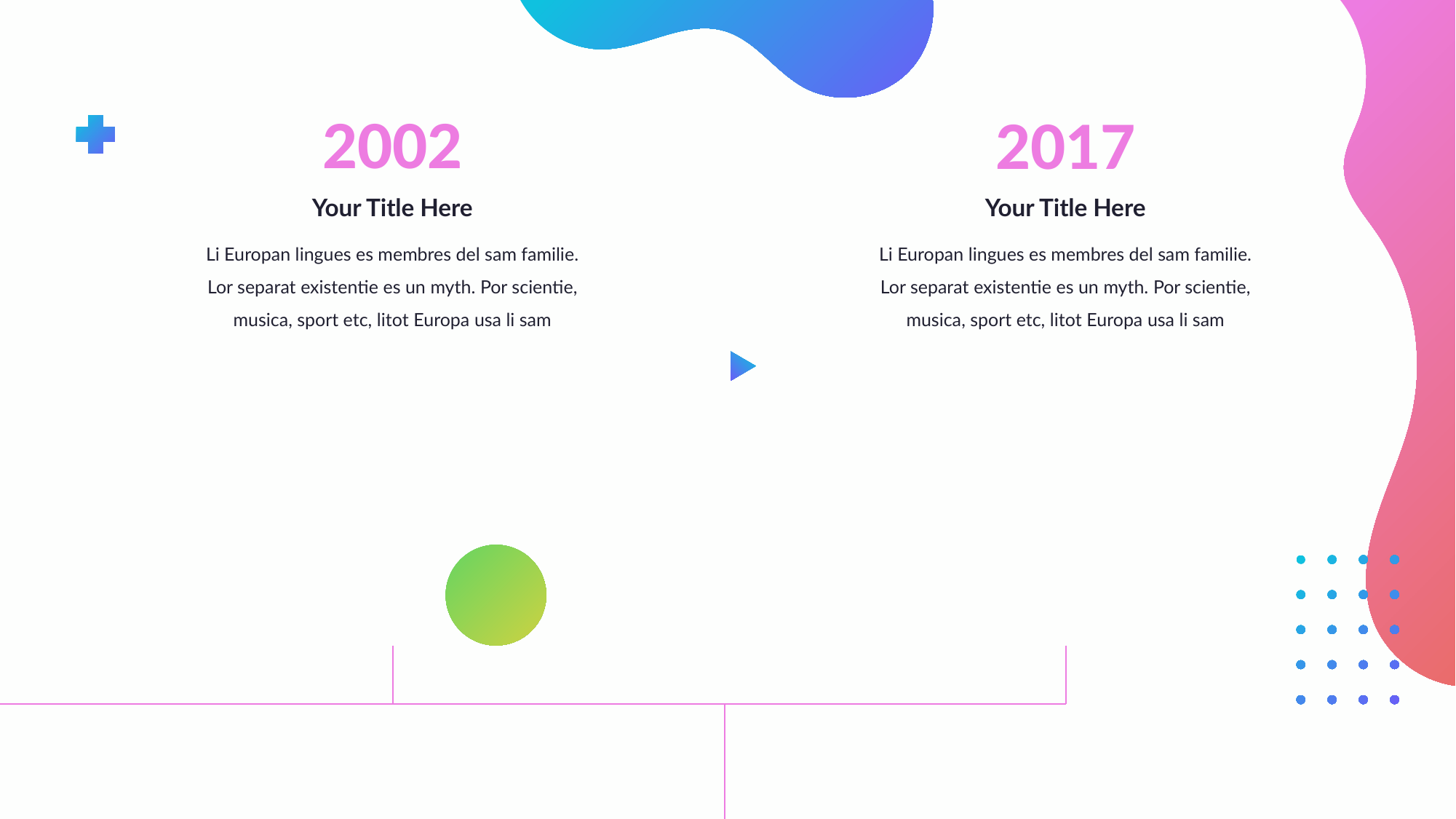

2002
2017

Your Title Here
Your Title Here
Li Europan lingues es membres del sam familie. Lor separat existentie es un myth. Por scientie, musica, sport etc, litot Europa usa li sam
Li Europan lingues es membres del sam familie. Lor separat existentie es un myth. Por scientie, musica, sport etc, litot Europa usa li sam